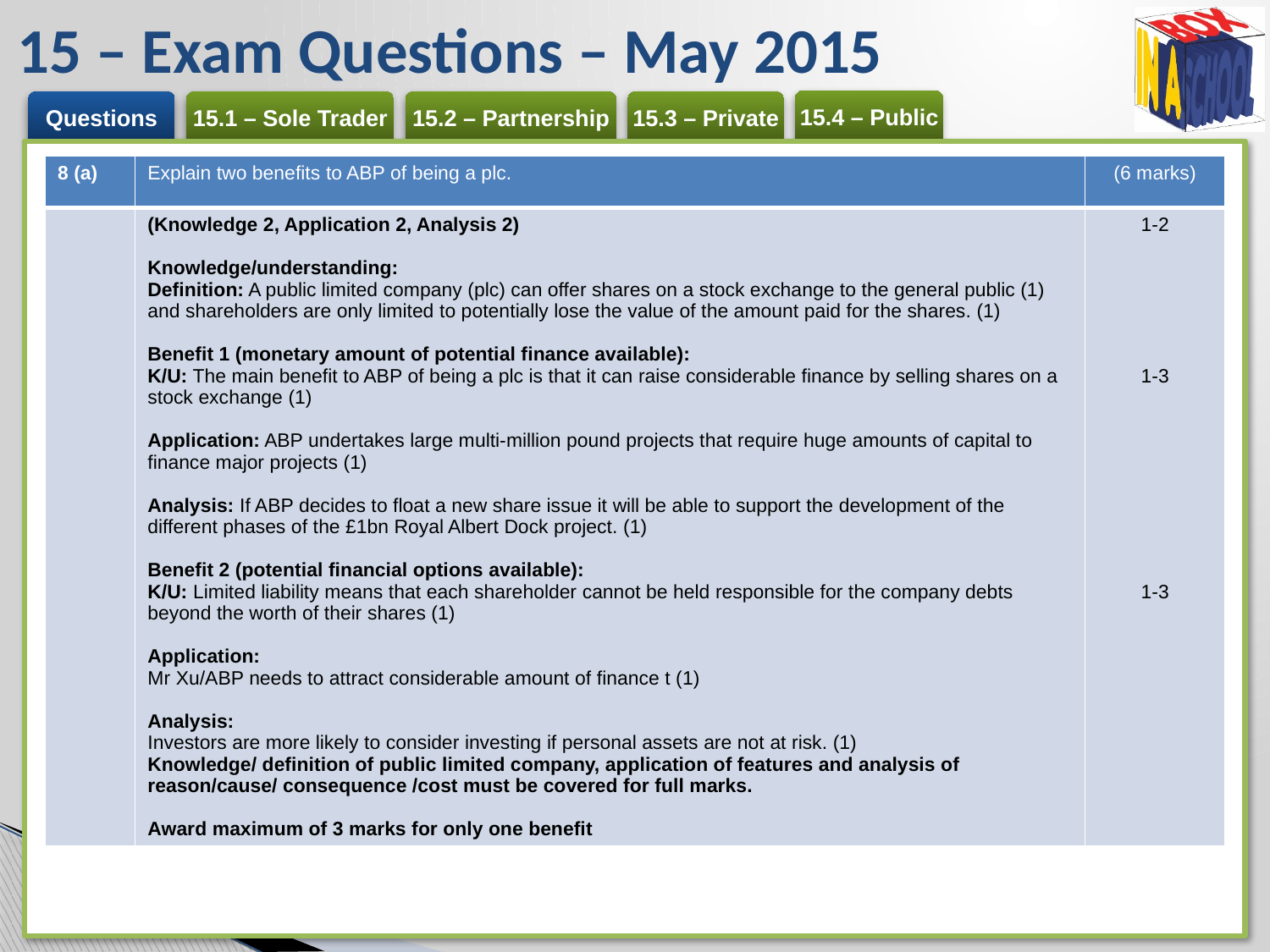

# 15 – Exam Questions – May 2015
| 8 (a) | Explain two benefits to ABP of being a plc. | (6 marks) |
| --- | --- | --- |
|  | (Knowledge 2, Application 2, Analysis 2) Knowledge/understanding: Definition: A public limited company (plc) can offer shares on a stock exchange to the general public (1) and shareholders are only limited to potentially lose the value of the amount paid for the shares. (1) Benefit 1 (monetary amount of potential finance available): K/U: The main benefit to ABP of being a plc is that it can raise considerable finance by selling shares on a stock exchange (1) Application: ABP undertakes large multi-million pound projects that require huge amounts of capital to finance major projects (1) Analysis: If ABP decides to float a new share issue it will be able to support the development of the different phases of the £1bn Royal Albert Dock project. (1) Benefit 2 (potential financial options available): K/U: Limited liability means that each shareholder cannot be held responsible for the company debts beyond the worth of their shares (1) Application: Mr Xu/ABP needs to attract considerable amount of finance t (1) Analysis: Investors are more likely to consider investing if personal assets are not at risk. (1) Knowledge/ definition of public limited company, application of features and analysis of reason/cause/ consequence /cost must be covered for full marks. Award maximum of 3 marks for only one benefit | 1-2 1-3 1-3 |